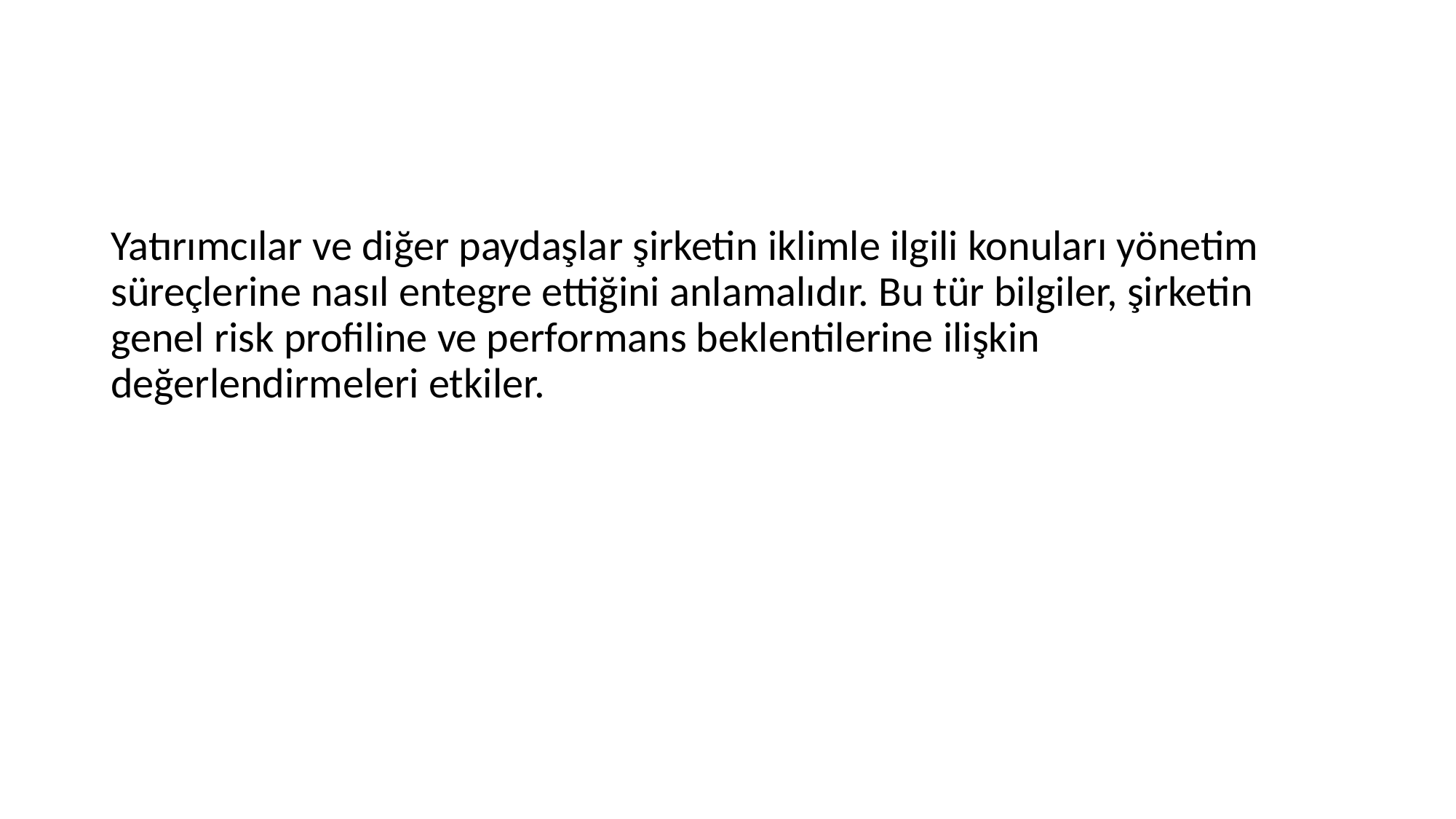

#
Yatırımcılar ve diğer paydaşlar şirketin iklimle ilgili konuları yönetim süreçlerine nasıl entegre ettiğini anlamalıdır. Bu tür bilgiler, şirketin genel risk profiline ve performans beklentilerine ilişkin değerlendirmeleri etkiler.